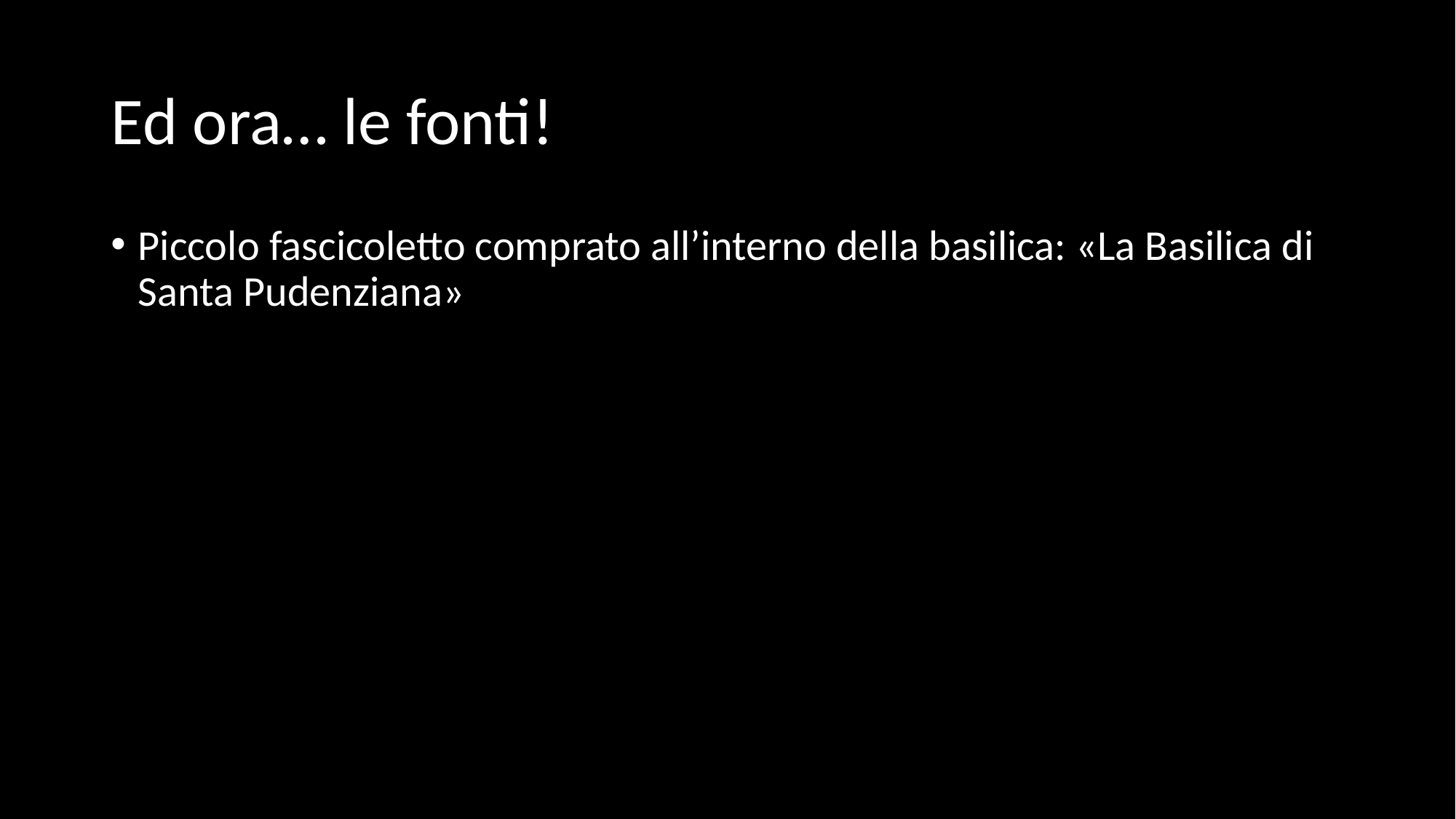

# Ed ora… le fonti!
Piccolo fascicoletto comprato all’interno della basilica: «La Basilica di Santa Pudenziana»